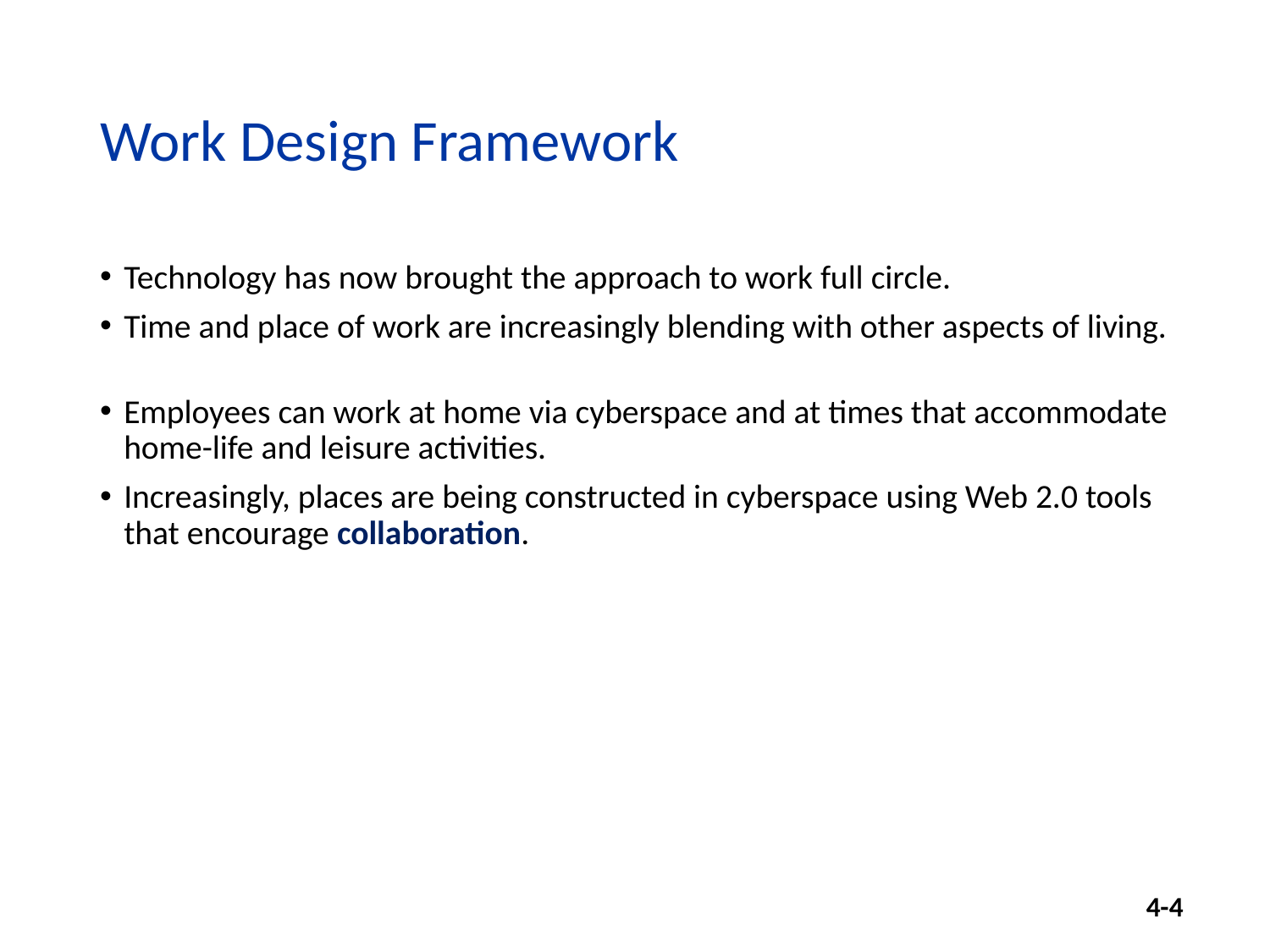

# Work Design Framework
Technology has now brought the approach to work full circle.
Time and place of work are increasingly blending with other aspects of living.
Employees can work at home via cyberspace and at times that accommodate home-life and leisure activities.
Increasingly, places are being constructed in cyberspace using Web 2.0 tools that encourage collaboration.